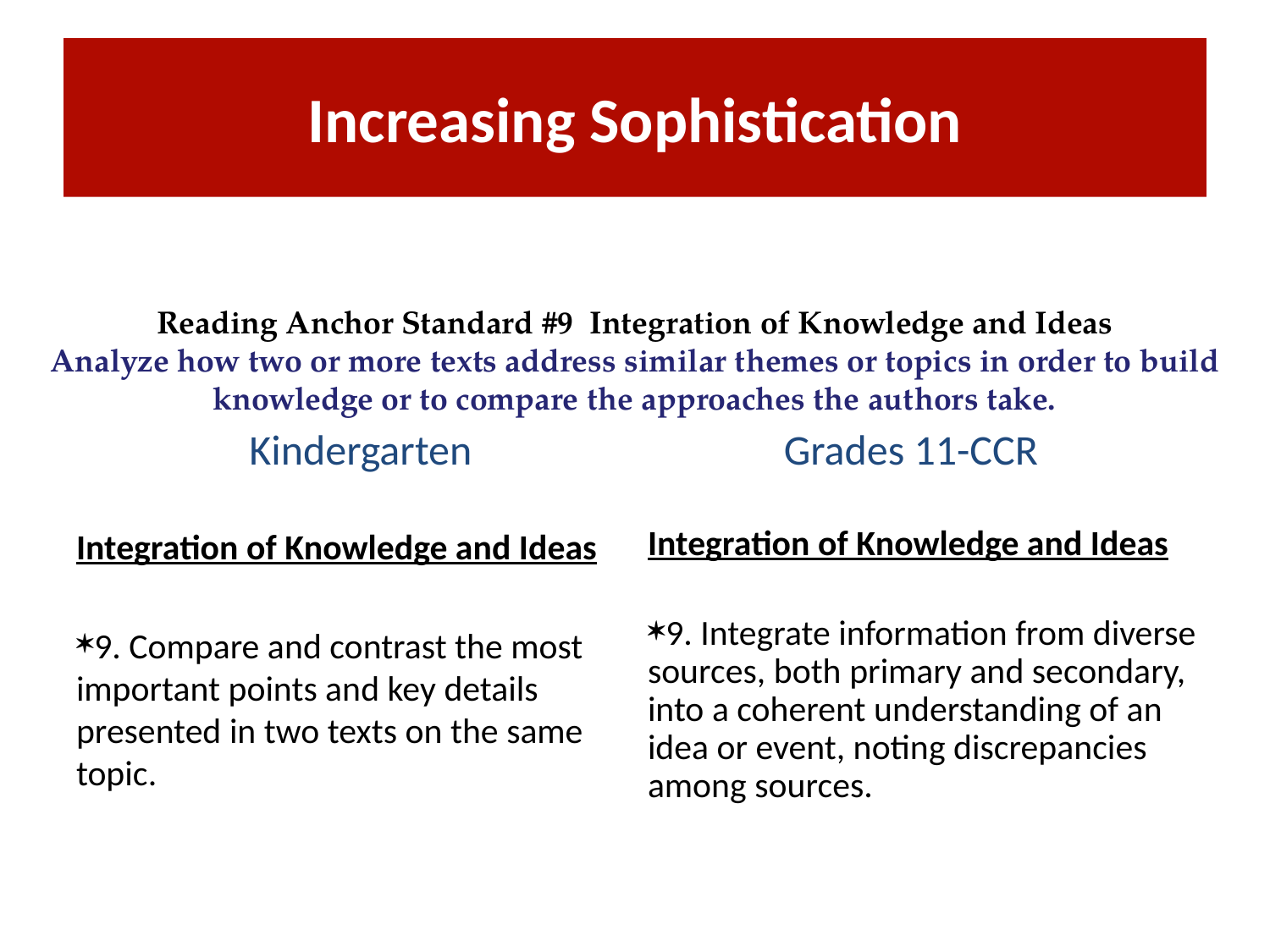

Increasing Sophistication
Reading Anchor Standard #9  Integration of Knowledge and Ideas
Analyze how two or more texts address similar themes or topics in order to build knowledge or to compare the approaches the authors take.
Kindergarten
Grades 11-CCR
Integration of Knowledge and Ideas

9. Compare and contrast the most important points and key details presented in two texts on the same topic.
Integration of Knowledge and Ideas

9. Integrate information from diverse sources, both primary and secondary, into a coherent understanding of an idea or event, noting discrepancies among sources.